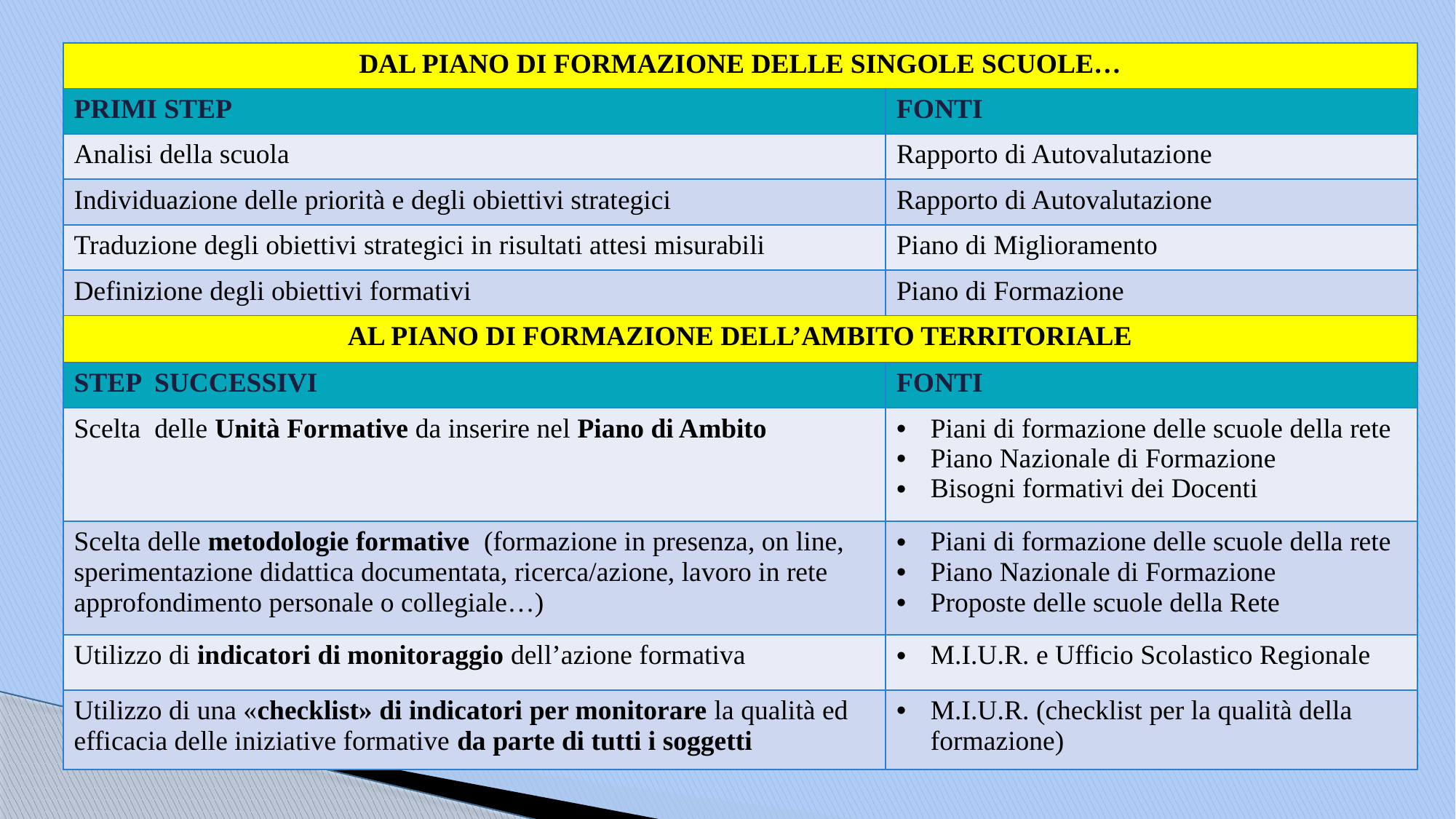

| DAL PIANO DI FORMAZIONE DELLE SINGOLE SCUOLE… |  |
| --- | --- |
| PRIMI STEP | FONTI |
| Analisi della scuola | Rapporto di Autovalutazione |
| Individuazione delle priorità e degli obiettivi strategici | Rapporto di Autovalutazione |
| Traduzione degli obiettivi strategici in risultati attesi misurabili | Piano di Miglioramento |
| Definizione degli obiettivi formativi | Piano di Formazione |
| AL PIANO DI FORMAZIONE DELL’AMBITO TERRITORIALE |  |
| STEP SUCCESSIVI | FONTI |
| Scelta delle Unità Formative da inserire nel Piano di Ambito | Piani di formazione delle scuole della rete Piano Nazionale di Formazione Bisogni formativi dei Docenti |
| Scelta delle metodologie formative (formazione in presenza, on line, sperimentazione didattica documentata, ricerca/azione, lavoro in rete approfondimento personale o collegiale…) | Piani di formazione delle scuole della rete Piano Nazionale di Formazione Proposte delle scuole della Rete |
| Utilizzo di indicatori di monitoraggio dell’azione formativa | M.I.U.R. e Ufficio Scolastico Regionale |
| Utilizzo di una «checklist» di indicatori per monitorare la qualità ed efficacia delle iniziative formative da parte di tutti i soggetti | M.I.U.R. (checklist per la qualità della formazione) |